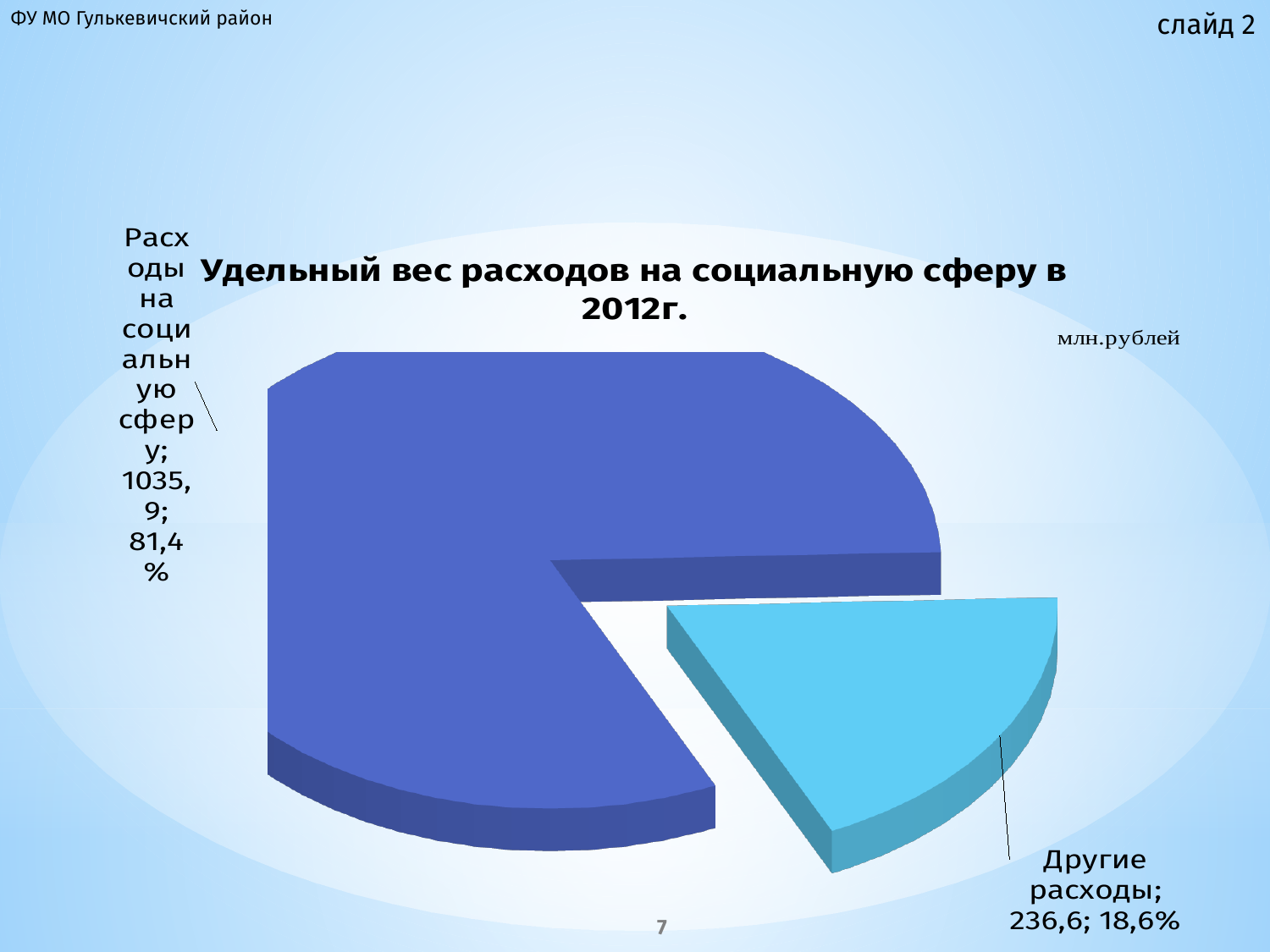

слайд 2
ФУ МО Гулькевичский район

[unsupported chart]

7